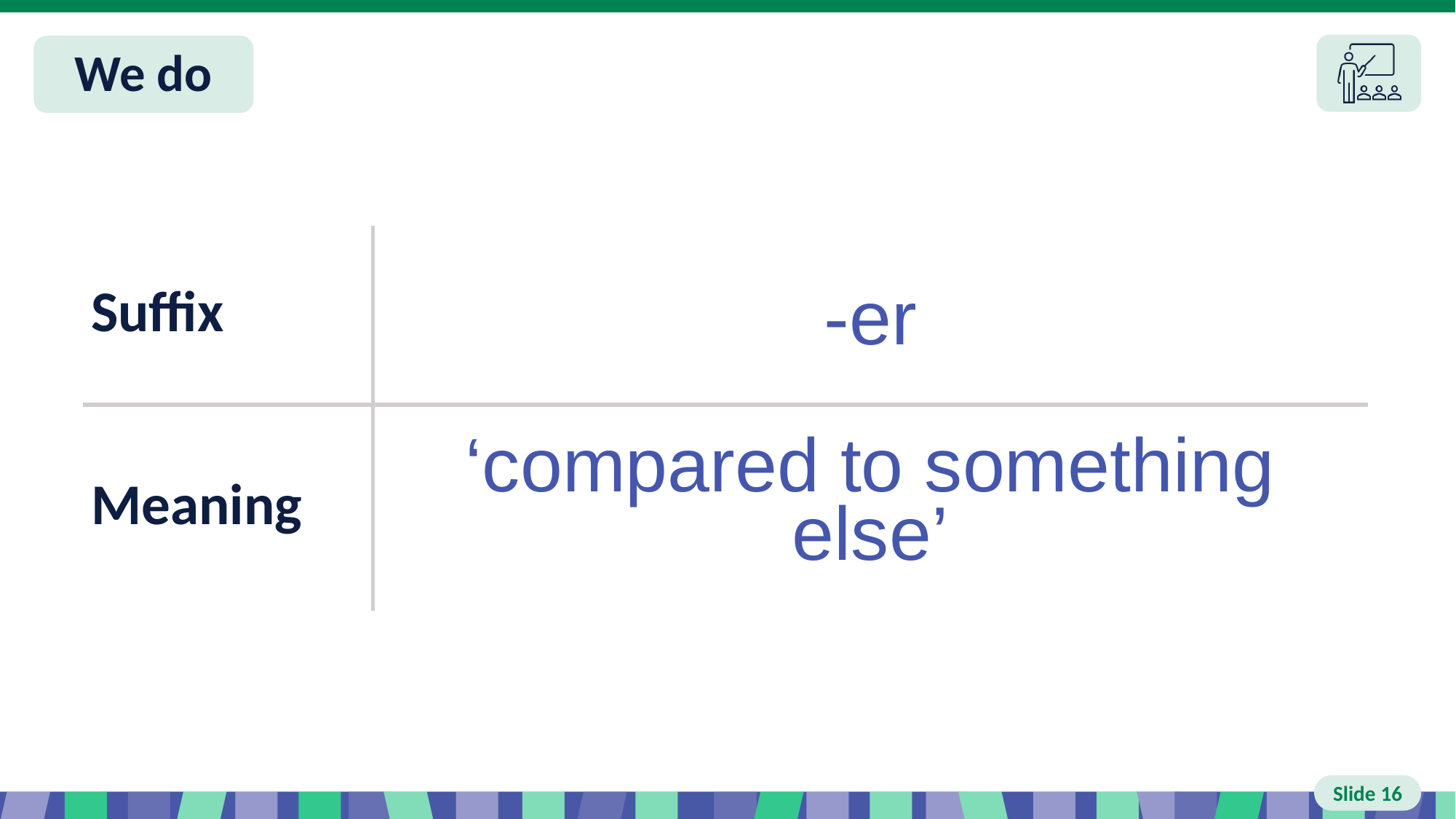

# Slide 16 We do
| Suffix | -er |
| --- | --- |
| Meaning | ‘compared to something else’ |